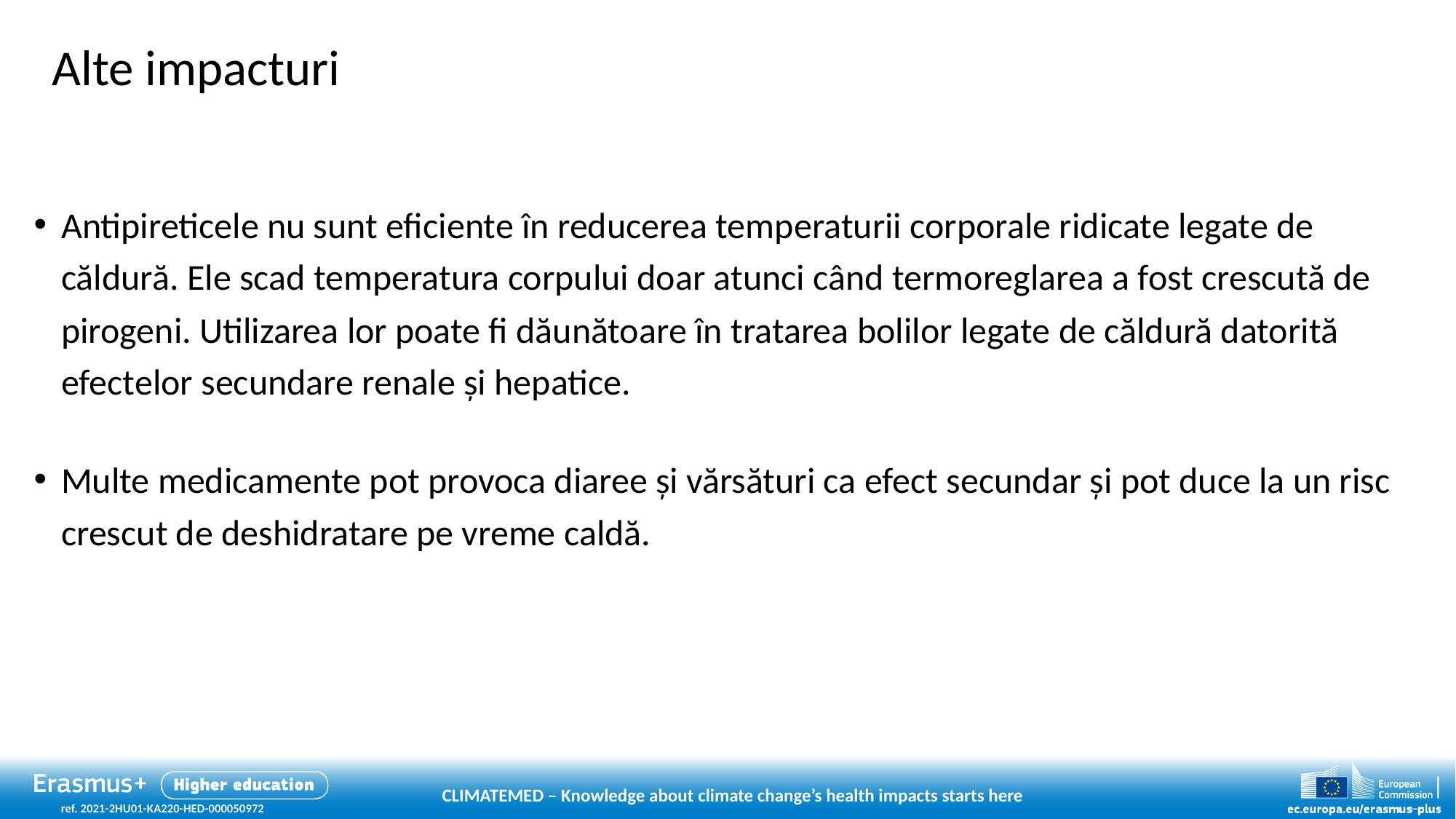

Alte impacturi
Antipireticele nu sunt eficiente în reducerea temperaturii corporale ridicate legate de căldură. Ele scad temperatura corpului doar atunci când termoreglarea a fost crescută de pirogeni. Utilizarea lor poate fi dăunătoare în tratarea bolilor legate de căldură datorită efectelor secundare renale și hepatice.
Multe medicamente pot provoca diaree și vărsături ca efect secundar și pot duce la un risc crescut de deshidratare pe vreme caldă.